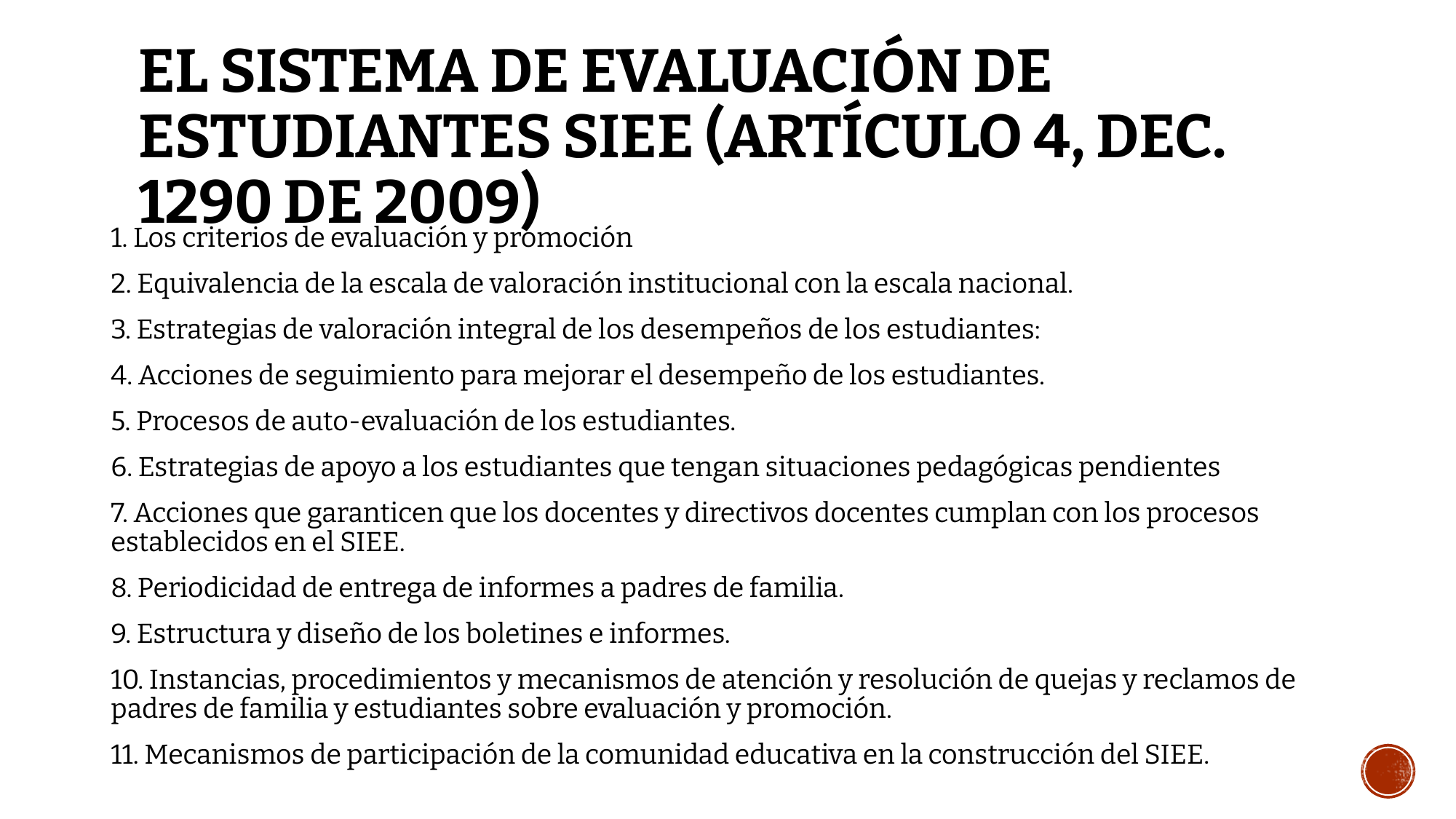

# EL SISTEMA DE EVALUACIÓN DE ESTUDIANTES SIEE (Artículo 4, dec. 1290 de 2009)
1. Los criterios de evaluación y promoción
2. Equivalencia de la escala de valoración institucional con la escala nacional.
3. Estrategias de valoración integral de los desempeños de los estudiantes:
4. Acciones de seguimiento para mejorar el desempeño de los estudiantes.
5. Procesos de auto-evaluación de los estudiantes.
6. Estrategias de apoyo a los estudiantes que tengan situaciones pedagógicas pendientes
7. Acciones que garanticen que los docentes y directivos docentes cumplan con los procesos establecidos en el SIEE.
8. Periodicidad de entrega de informes a padres de familia.
9. Estructura y diseño de los boletines e informes.
10. Instancias, procedimientos y mecanismos de atención y resolución de quejas y reclamos de padres de familia y estudiantes sobre evaluación y promoción.
11. Mecanismos de participación de la comunidad educativa en la construcción del SIEE.